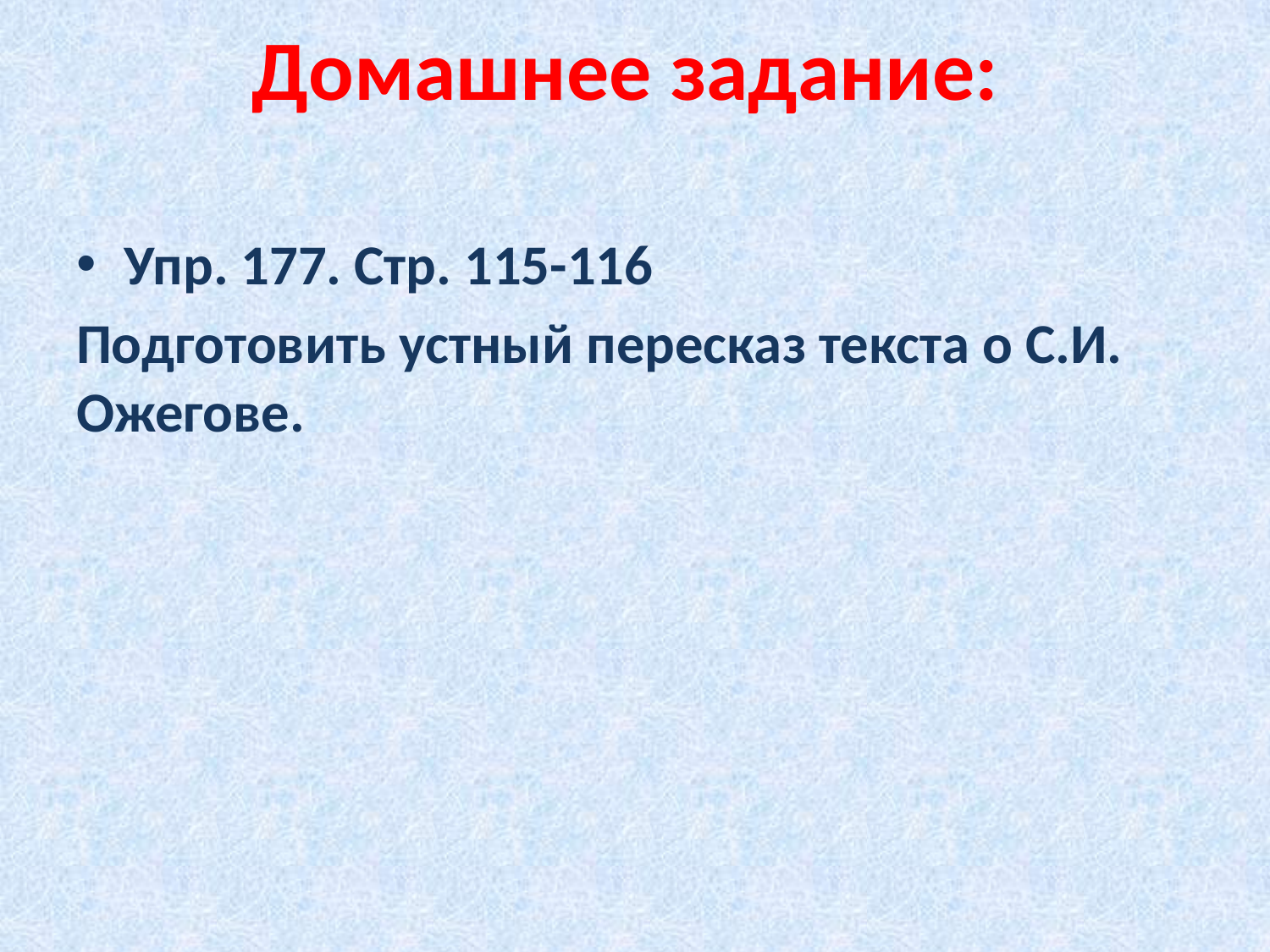

# Домашнее задание:
Упр. 177. Стр. 115-116
Подготовить устный пересказ текста о С.И. Ожегове.